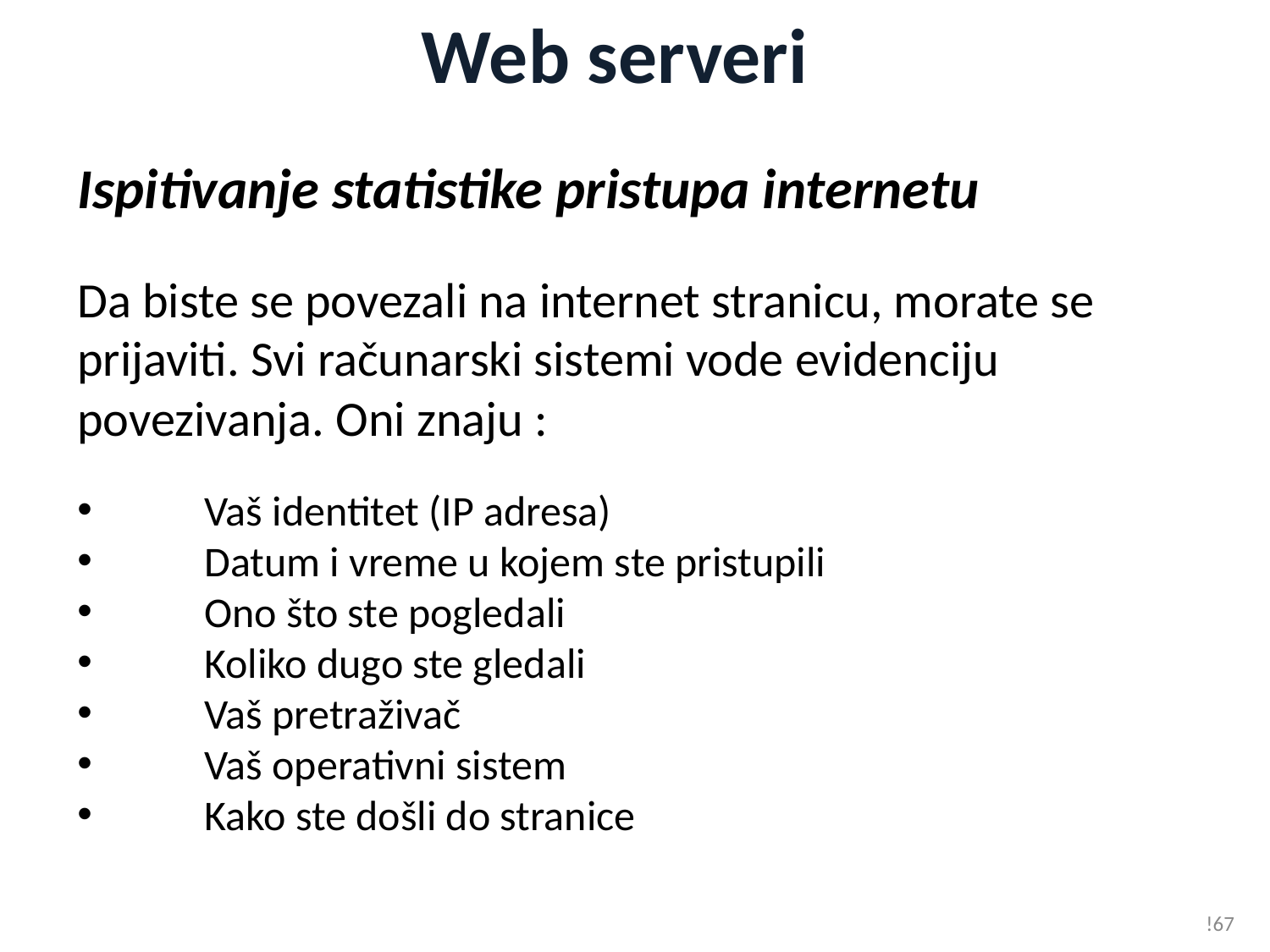

# Web serveri
Ispitivanje statistike pristupa internetu

Da biste se povezali na internet stranicu, morate se prijaviti. Svi računarski sistemi vode evidenciju povezivanja. Oni znaju :

  	Vaš identitet (IP adresa)
  	Datum i vreme u kojem ste pristupili
  	Ono što ste pogledali
  	Koliko dugo ste gledali
  	Vaš pretraživač
  	Vaš operativni sistem
  	Kako ste došli do stranice
!67